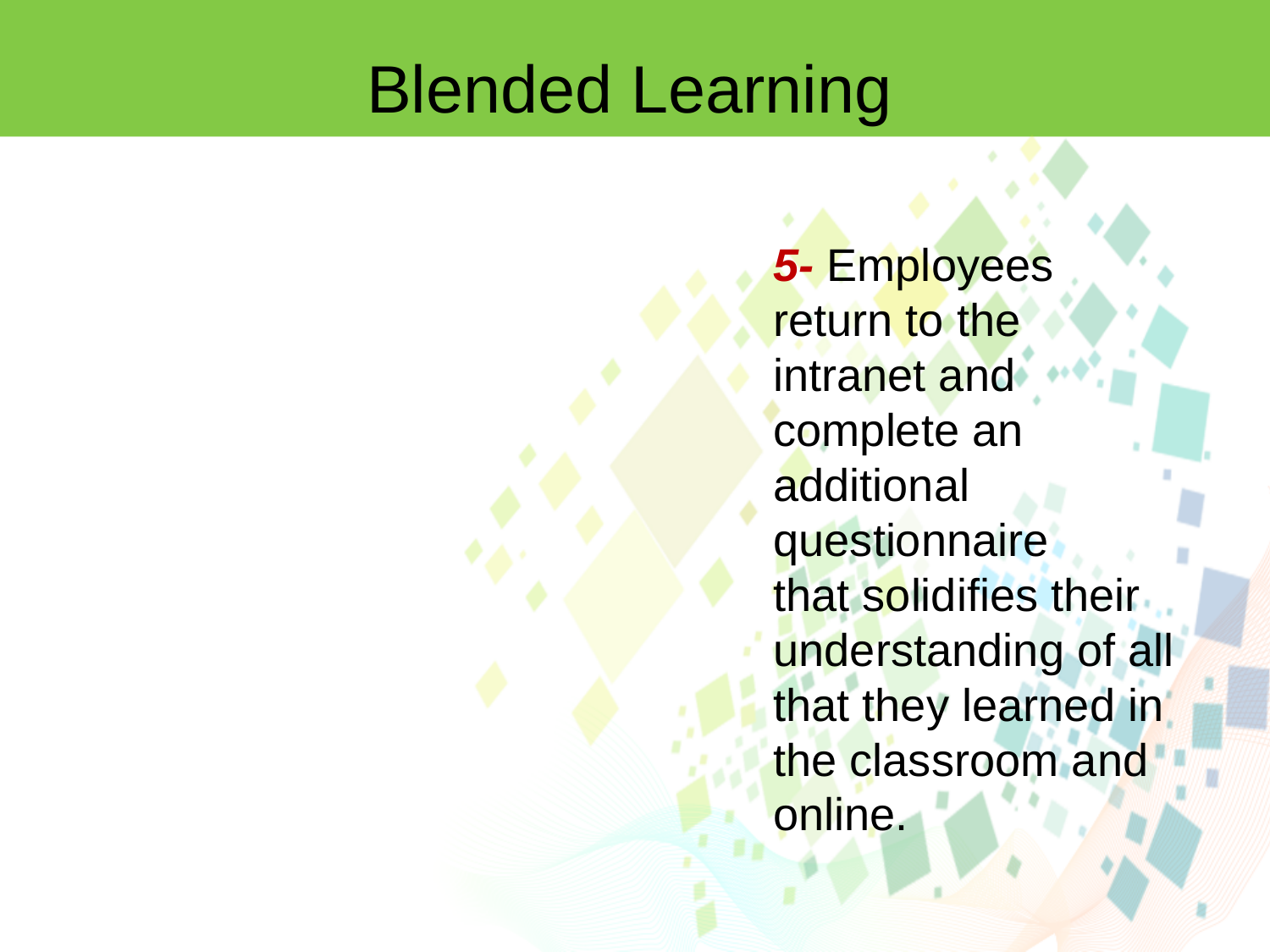

Blended Learning
5- Employees return to the intranet and complete an additional questionnaire
that solidifies their understanding of all that they learned in the classroom and
online.